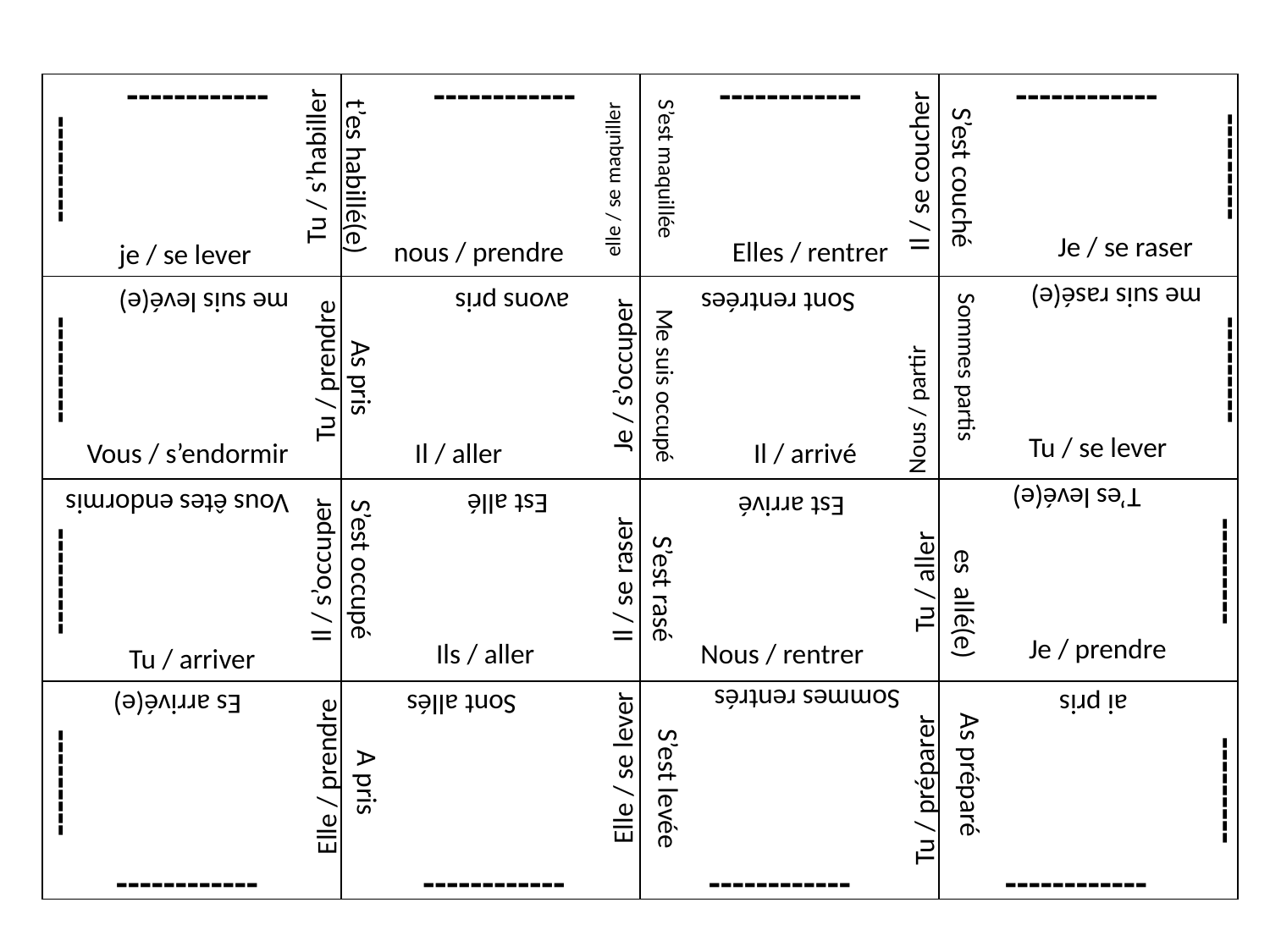

------------
------------
------------
------------

|  |  |  |  |
| --- | --- | --- | --- |
|  |  |  |  |
|  |  |  |  |
|  |  |  |  |
---------
Tu / s’habiller
---------
Il / se coucher
elle / se maquiller
S’est maquillée
S’est couché
t’es habillé(e)
Je / se raser
Elles / rentrer
nous / prendre
je / se lever
me suis rasé(e)
Sont rentrées
me suis levé(e)
avons pris
Tu / prendre
---------
---------
Je / s’occuper
Sommes partis
Nous / partir
As pris
Me suis occupé
Tu / se lever
Il / arrivé
Vous / s’endormir
Il / aller
T’es levé(e)
Vous êtes endormis
Est allé
Est arrivé
Il / s’occuper
Tu / aller
---------
Il / se raser
S’est occupé
---------
S’est rasé
es  allé(e)
Je / prendre
Nous / rentrer
Ils / aller
Tu / arriver
Sommes rentrés
Es arrivé(e)
Sont allés
ai pris
Elle / se lever
Elle / prendre
---------
Tu / préparer
As préparé
---------
S’est levée
A pris
------------
------------
------------
------------